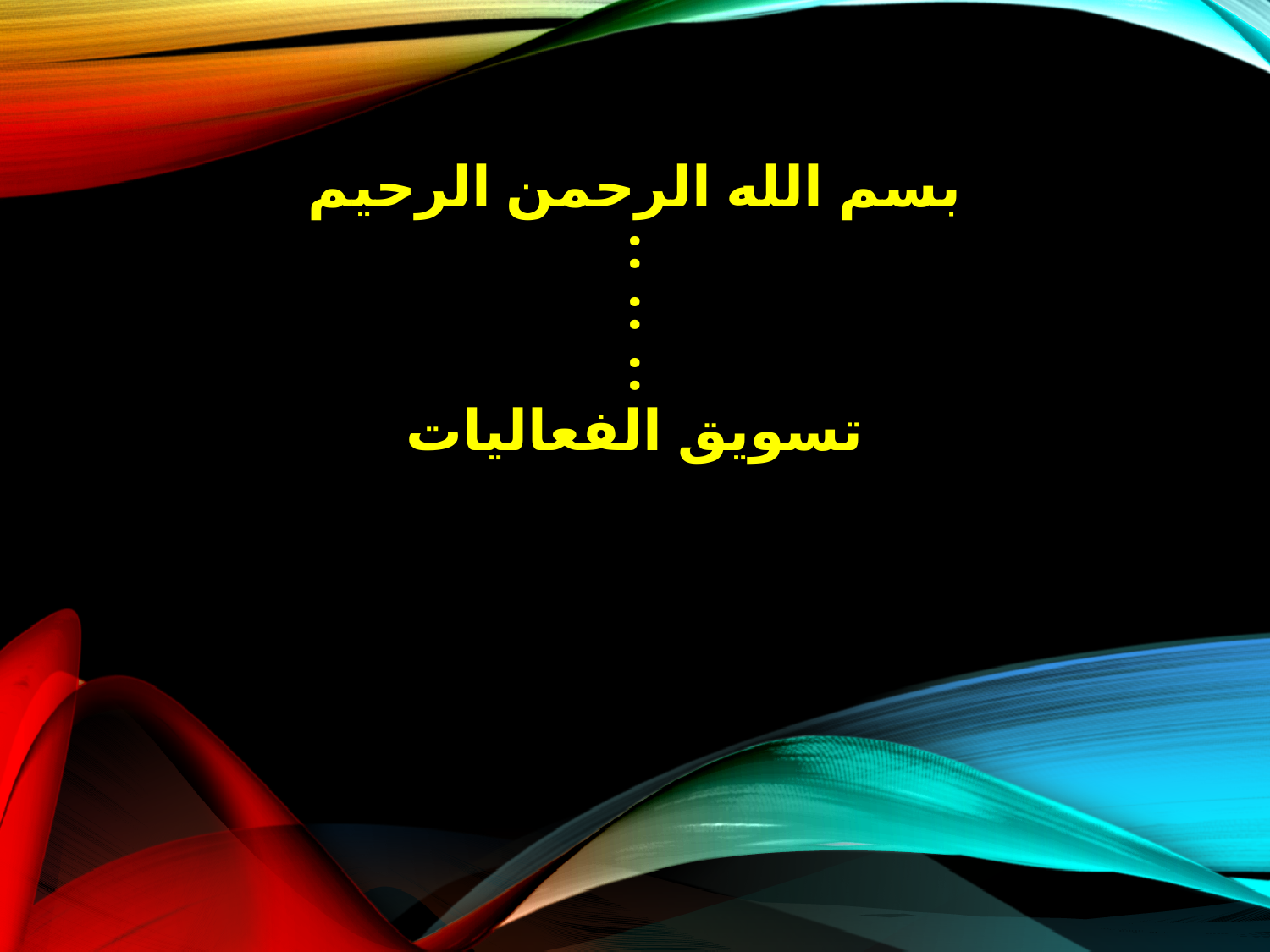

# بسم الله الرحمن الرحيم : : : تسويق الفعاليات